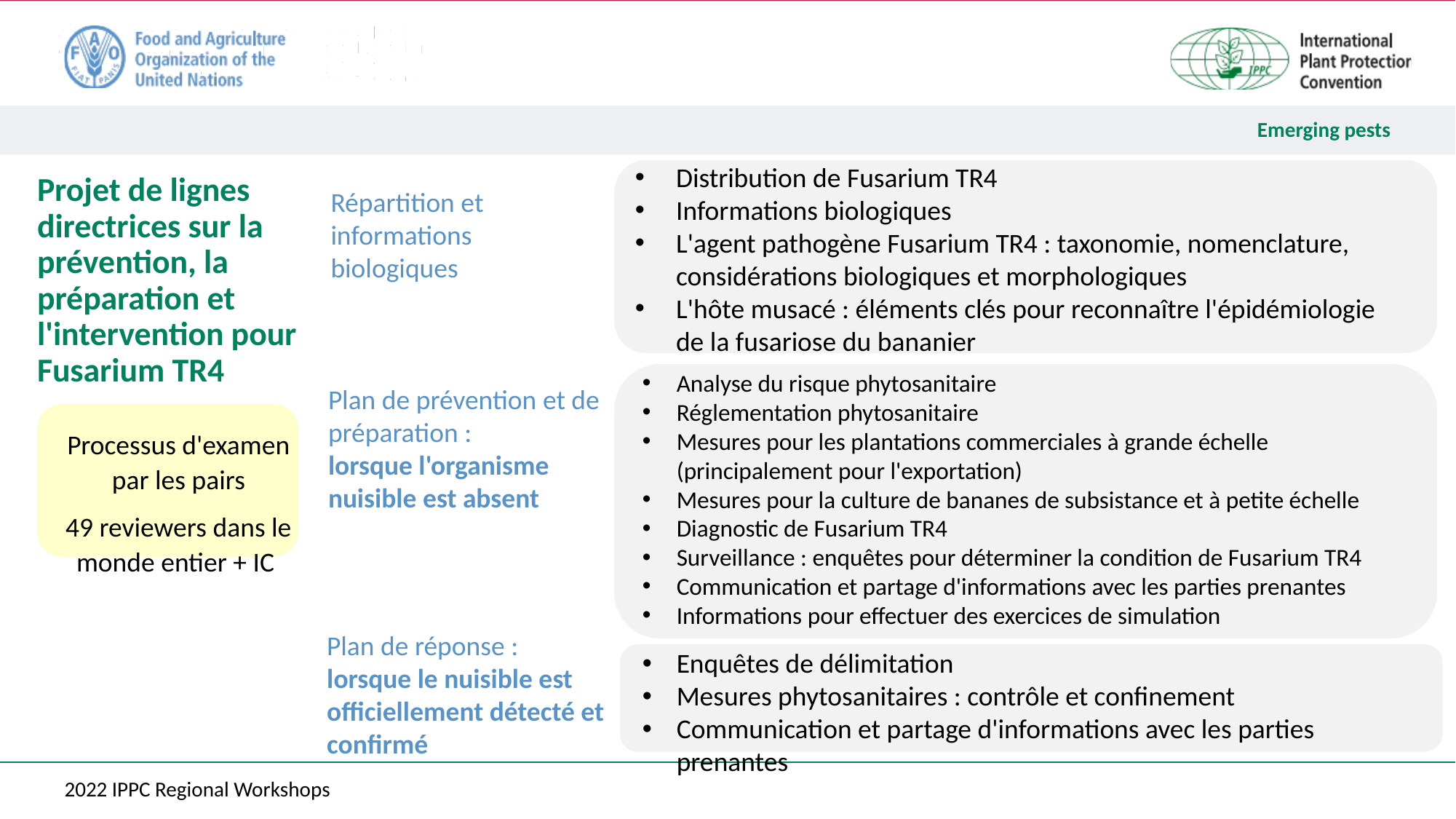

Distribution de Fusarium TR4
Informations biologiques
L'agent pathogène Fusarium TR4 : taxonomie, nomenclature, considérations biologiques et morphologiques
L'hôte musacé : éléments clés pour reconnaître l'épidémiologie de la fusariose du bananier

Projet de lignes directrices sur la prévention, la préparation et l'intervention pour Fusarium TR4
Répartition et informations biologiques

Analyse du risque phytosanitaire
Réglementation phytosanitaire
Mesures pour les plantations commerciales à grande échelle (principalement pour l'exportation)
Mesures pour la culture de bananes de subsistance et à petite échelle
Diagnostic de Fusarium TR4
Surveillance : enquêtes pour déterminer la condition de Fusarium TR4
Communication et partage d'informations avec les parties prenantes
Informations pour effectuer des exercices de simulation
Plan de prévention et de préparation :
lorsque l'organisme nuisible est absent

Processus d'examen par les pairs
49 reviewers dans le monde entier + IC

Plan de réponse :
lorsque le nuisible est officiellement détecté et confirmé

Enquêtes de délimitation
Mesures phytosanitaires : contrôle et confinement
Communication et partage d'informations avec les parties prenantes